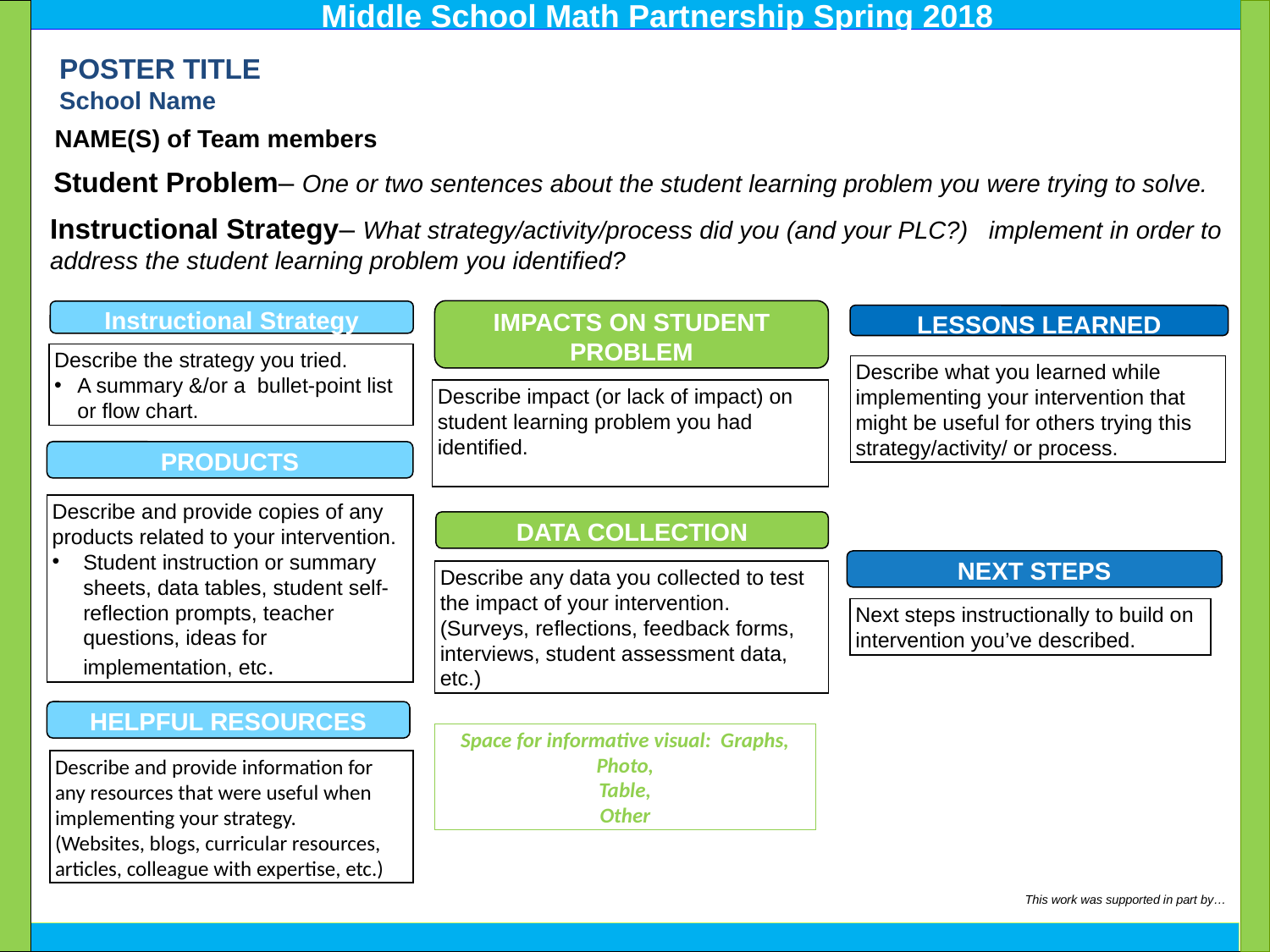

Middle School Math Partnership Spring 2018
POSTER TITLE
School Name
NAME(S) of Team members
Student Problem– One or two sentences about the student learning problem you were trying to solve.
Instructional Strategy– What strategy/activity/process did you (and your PLC?)   implement in order to address the student learning problem you identified?
Impacts on student problem
Instructional Strategy
LESSONS LEARNED
Describe the strategy you tried.
A summary &/or a  bullet-point list or flow chart.
Describe what you learned while implementing your intervention that might be useful for others trying this strategy/activity/ or process.
Describe impact (or lack of impact) on student learning problem you had identified.

Products

Describe and provide copies of any products related to your intervention.
Student instruction or summary sheets, data tables, student self-reflection prompts, teacher questions, ideas for implementation, etc.
Data Collection
NEXT STEPS
Describe any data you collected to test the impact of your intervention. (Surveys, reflections, feedback forms, interviews, student assessment data, etc.)
Next steps instructionally to build on intervention you’ve described.
HELPFUL Resources
Space for informative visual:  Graphs,
Photo,
Table,
Other
Describe and provide information for any resources that were useful when implementing your strategy.
(Websites, blogs, curricular resources, articles, colleague with expertise, etc.)
This work was supported in part by…